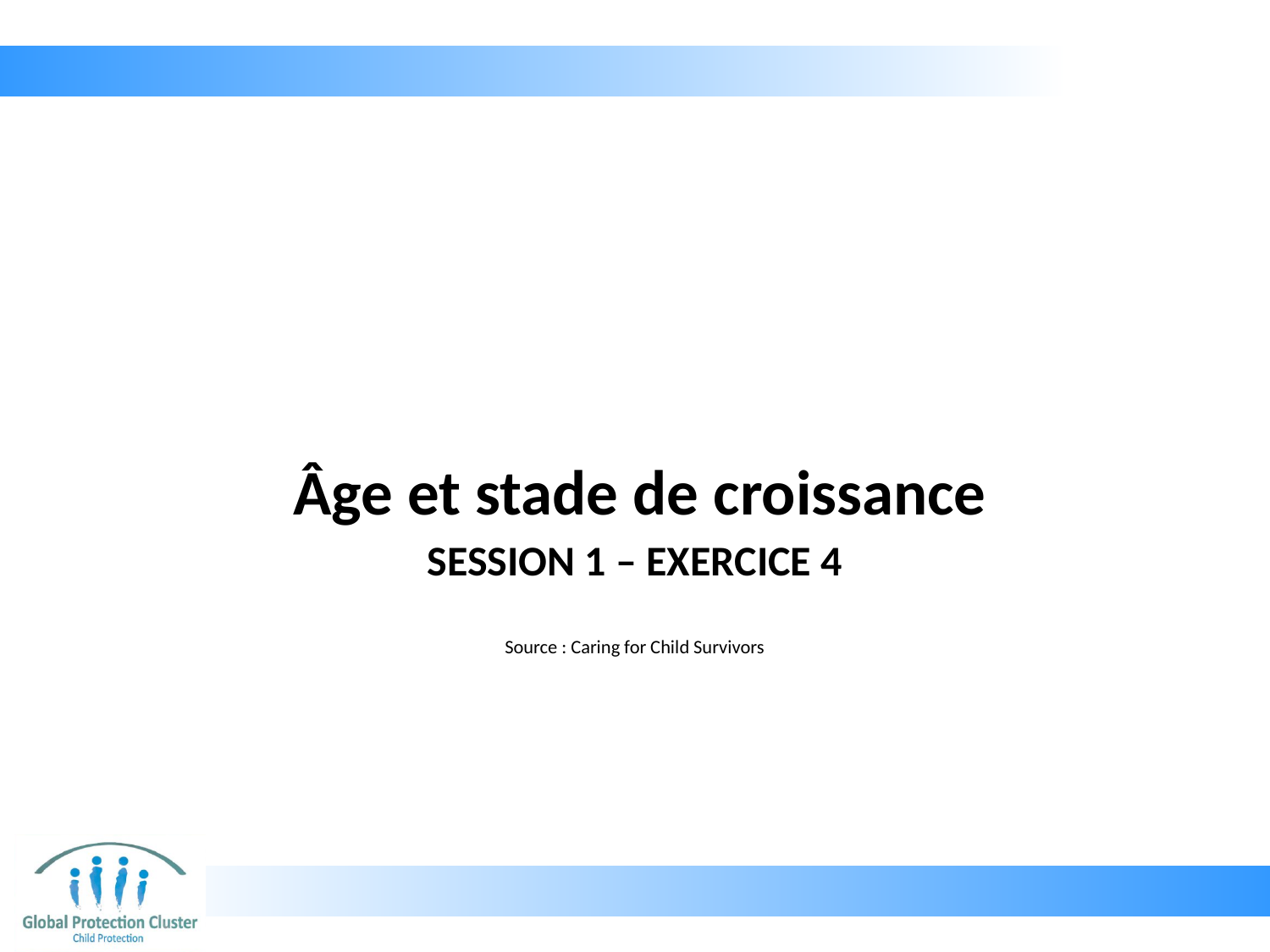

Âge et stade de croissance
# SESSION 1 – EXERCICE 4 Source : Caring for Child Survivors